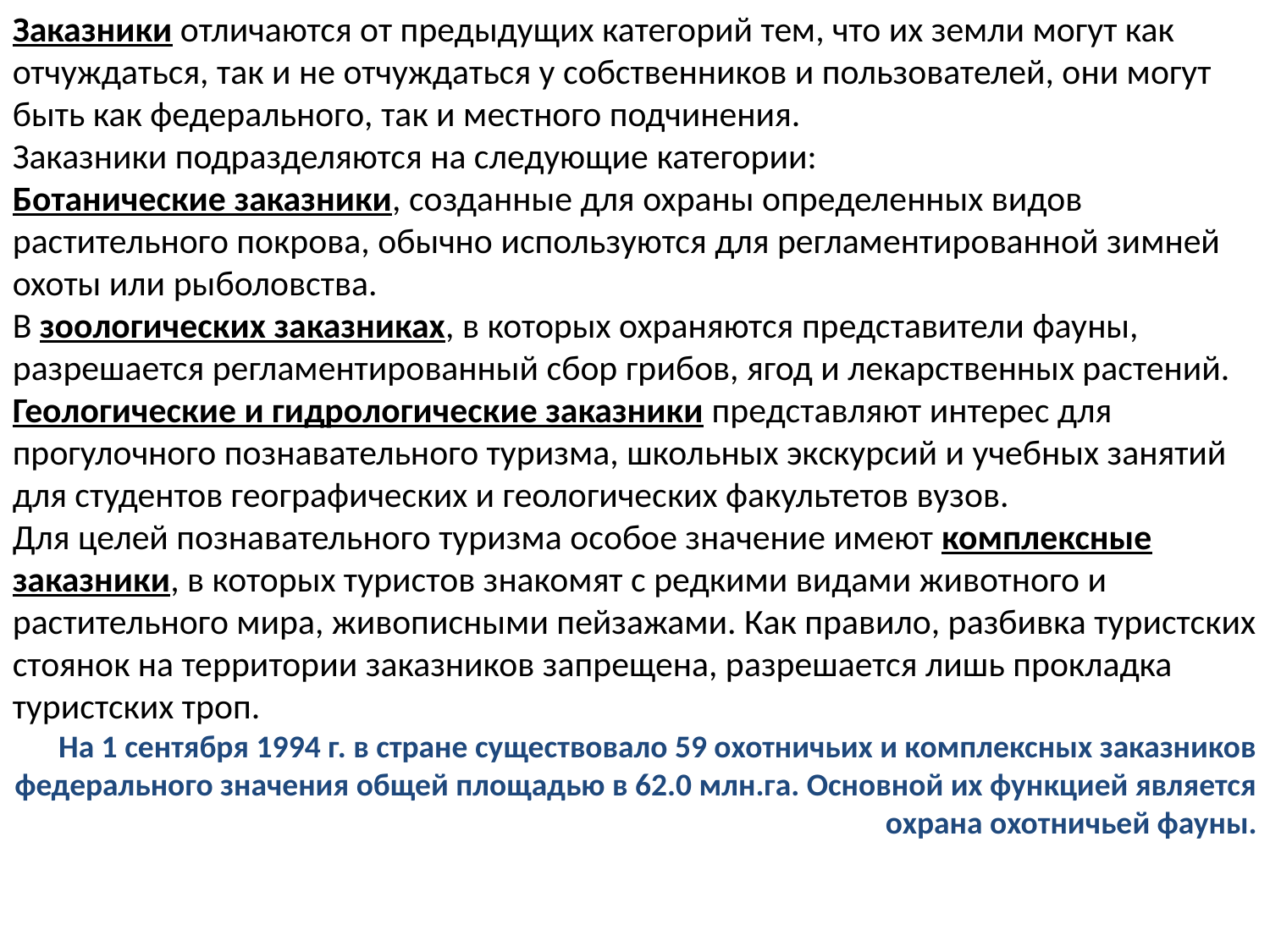

Заказники отличаются от предыдущих категорий тем, что их земли могут как отчуждаться, так и не отчуждаться у собственников и пользователей, они могут быть как федерального, так и местного подчинения.
Заказники подразделяются на следующие категории:
Ботанические заказники, созданные для охраны определенных видов растительного покрова, обычно используются для регламентированной зимней охоты или рыболовства.
В зоологических заказниках, в которых охраняются представители фауны, разрешается регламентированный сбор грибов, ягод и лекарственных растений.
Геологические и гидрологические заказники представляют интерес для прогулочного познавательного туризма, школьных экскурсий и учебных занятий для студентов географических и геологических факультетов вузов.
Для целей познавательного туризма особое значение имеют комплексные заказники, в которых туристов знакомят с редкими видами животного и растительного мира, живописными пейзажами. Как правило, разбивка туристских стоянок на территории заказников запрещена, разрешается лишь прокладка туристских троп.
На 1 сентября 1994 г. в стране существовало 59 охотничьих и комплексных заказников федерального значения общей площадью в 62.0 млн.га. Основной их функцией является охрана охотничьей фауны.